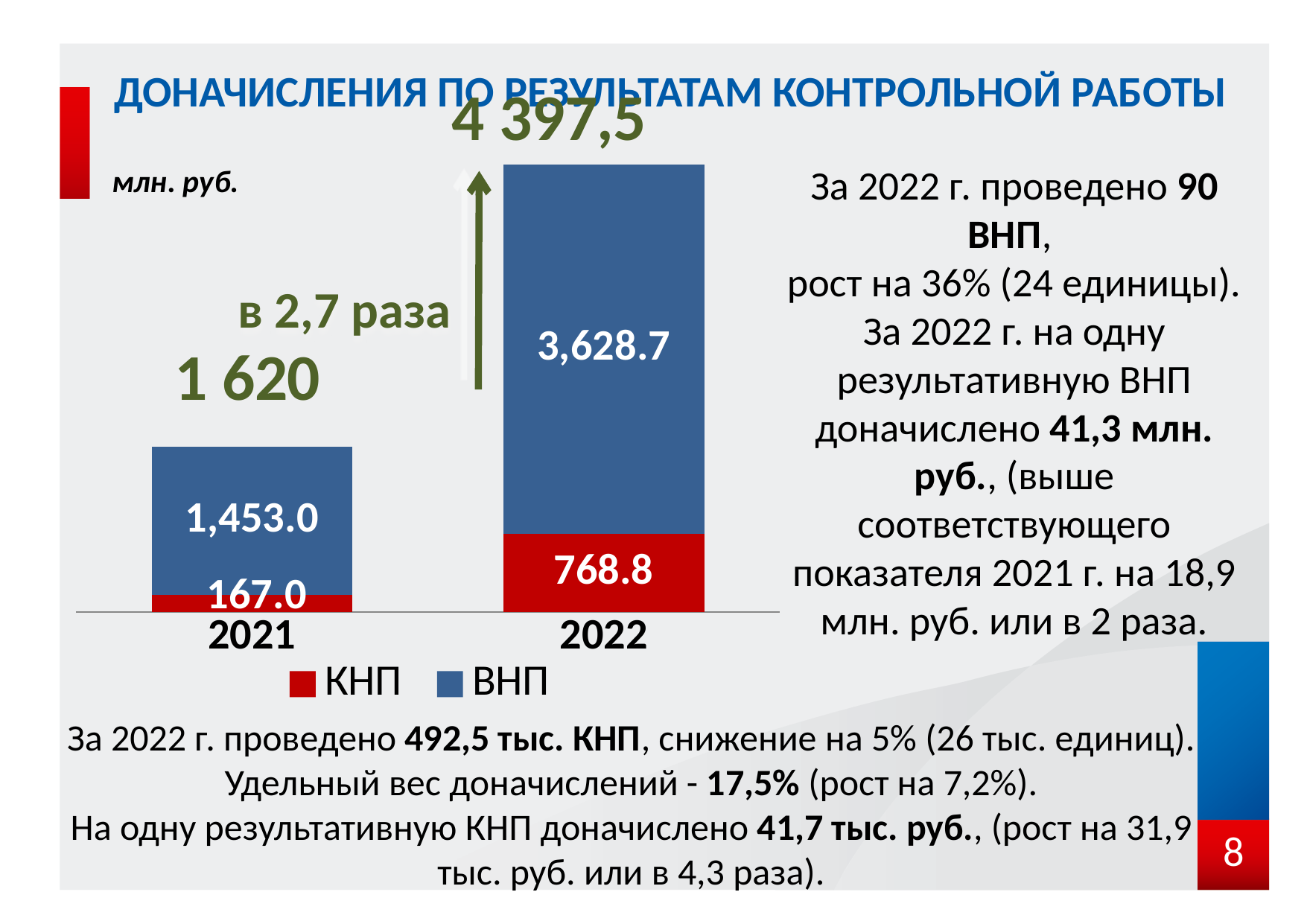

# Доначисления по результатам контрольной работы

### Chart

| Category | КНП | ВНП |
|---|---|---|
| 2021 | 166.976 | 1453.017 |
| 2022 | 768.847 | 3628.679 |
За 2022 г. проведено 90 ВНП,
рост на 36% (24 единицы).
За 2022 г. на одну результативную ВНП доначислено 41,3 млн. руб., (выше соответствующего показателя 2021 г. на 18,9 млн. руб. или в 2 раза.

в 2,7 раза
За 2022 г. проведено 492,5 тыс. КНП, снижение на 5% (26 тыс. единиц).
Удельный вес доначислений - 17,5% (рост на 7,2%).
На одну результативную КНП доначислено 41,7 тыс. руб., (рост на 31,9 тыс. руб. или в 4,3 раза).
8